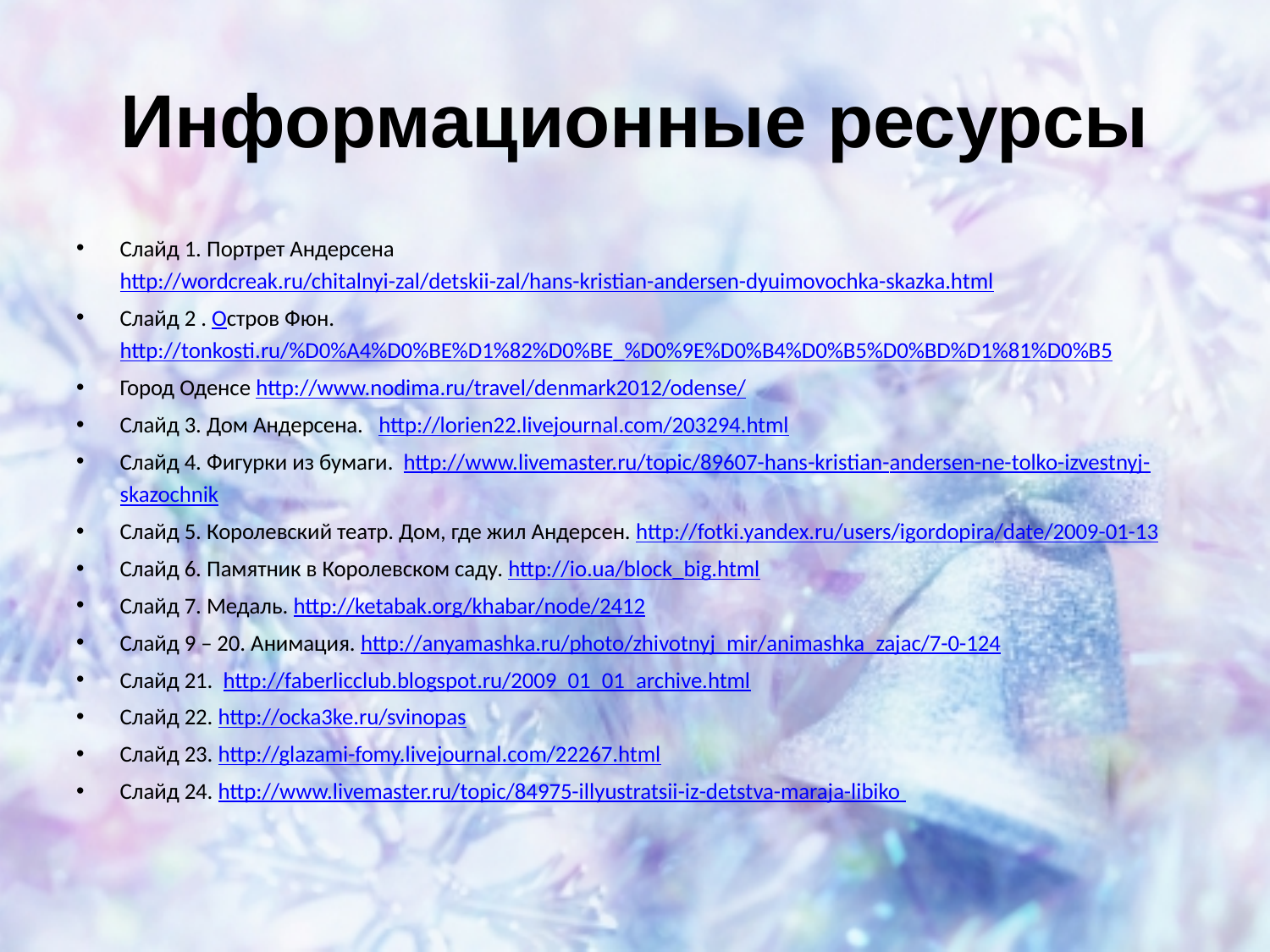

# Информационные ресурсы
Слайд 1. Портрет Андерсена  http://wordcreak.ru/chitalnyi-zal/detskii-zal/hans-kristian-andersen-dyuimovochka-skazka.html
Слайд 2 . Остров Фюн. http://tonkosti.ru/%D0%A4%D0%BE%D1%82%D0%BE_%D0%9E%D0%B4%D0%B5%D0%BD%D1%81%D0%B5
Город Оденсе http://www.nodima.ru/travel/denmark2012/odense/
Слайд 3. Дом Андерсена.   http://lorien22.livejournal.com/203294.html
Слайд 4. Фигурки из бумаги.  http://www.livemaster.ru/topic/89607-hans-kristian-andersen-ne-tolko-izvestnyj-skazochnik
Слайд 5. Королевский театр. Дом, где жил Андерсен. http://fotki.yandex.ru/users/igordopira/date/2009-01-13
Слайд 6. Памятник в Королевском саду. http://io.ua/block_big.html
Слайд 7. Медаль. http://ketabak.org/khabar/node/2412
Слайд 9 – 20. Анимация. http://anyamashka.ru/photo/zhivotnyj_mir/animashka_zajac/7-0-124
Слайд 21.  http://faberlicclub.blogspot.ru/2009_01_01_archive.html
Слайд 22. http://ocka3ke.ru/svinopas
Слайд 23. http://glazami-fomy.livejournal.com/22267.html
Слайд 24. http://www.livemaster.ru/topic/84975-illyustratsii-iz-detstva-maraja-libiko